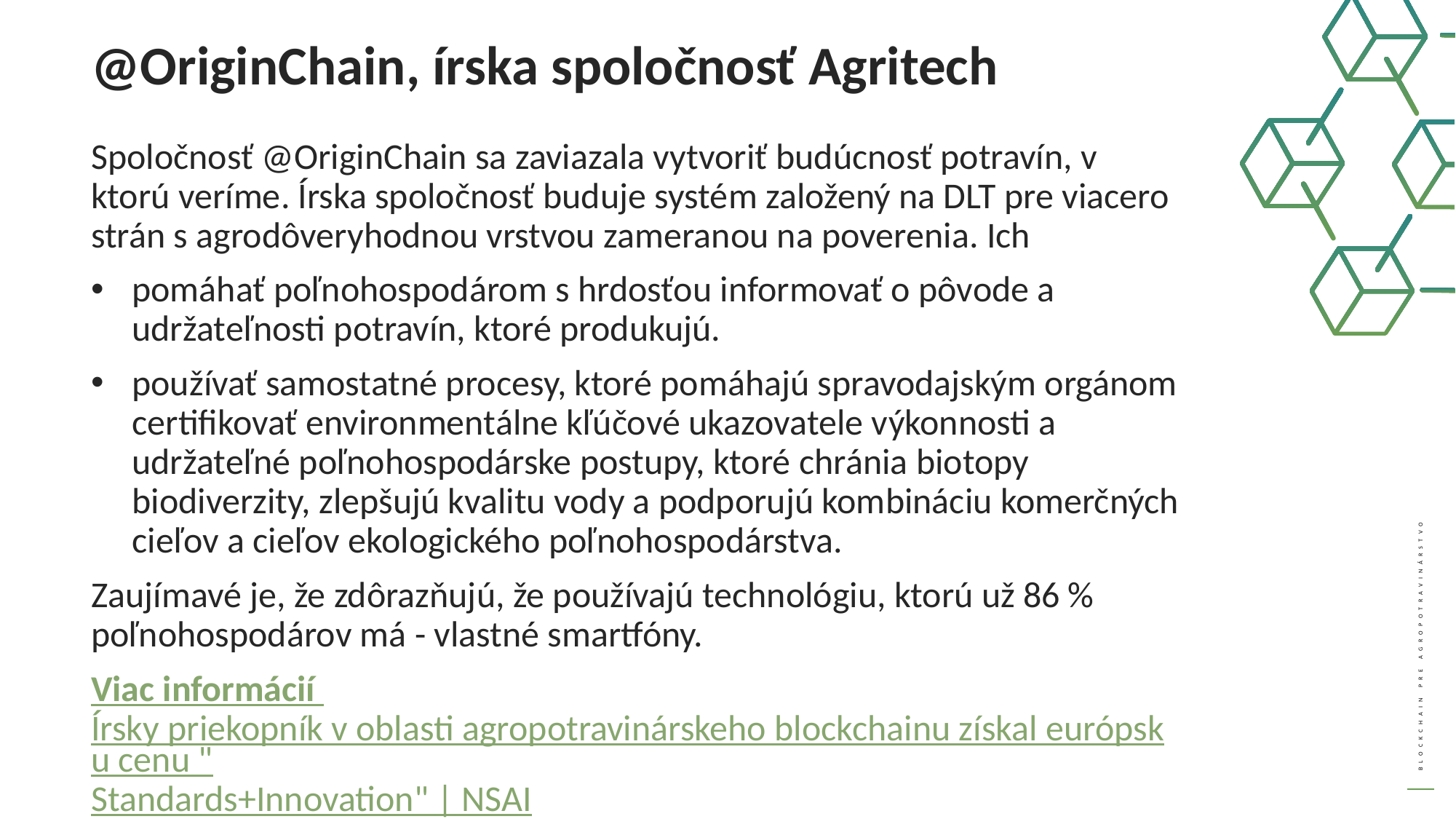

@OriginChain, írska spoločnosť Agritech
Spoločnosť @OriginChain sa zaviazala vytvoriť budúcnosť potravín, v ktorú veríme. Írska spoločnosť buduje systém založený na DLT pre viacero strán s agrodôveryhodnou vrstvou zameranou na poverenia. Ich
pomáhať poľnohospodárom s hrdosťou informovať o pôvode a udržateľnosti potravín, ktoré produkujú.
používať samostatné procesy, ktoré pomáhajú spravodajským orgánom certifikovať environmentálne kľúčové ukazovatele výkonnosti a udržateľné poľnohospodárske postupy, ktoré chránia biotopy biodiverzity, zlepšujú kvalitu vody a podporujú kombináciu komerčných cieľov a cieľov ekologického poľnohospodárstva.
Zaujímavé je, že zdôrazňujú, že používajú technológiu, ktorú už 86 % poľnohospodárov má - vlastné smartfóny.
Viac informácií Írsky priekopník v oblasti agropotravinárskeho blockchainu získal európsku cenu "Standards+Innovation" | NSAI